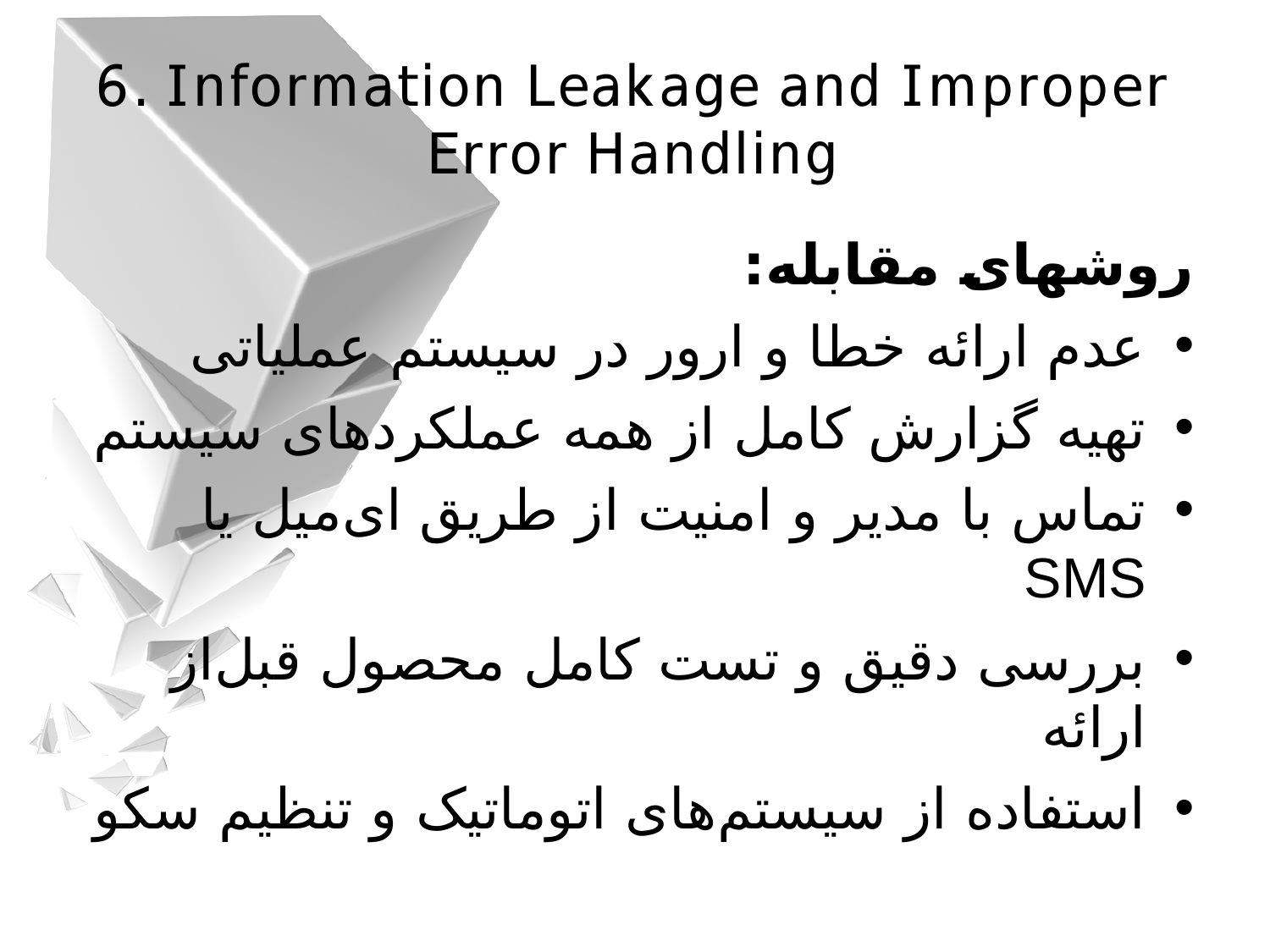

6. Information Leakage and Improper Error Handling
روشهای مقابله:
عدم ارائه خطا و ارور در سیستم عملیاتی
تهیه گزارش کامل از همه عملکردهای سیستم
تماس با مدیر و امنیت از طریق ای‌میل یا SMS
بررسی دقیق و تست کامل محصول قبل‌از ارائه
استفاده از سیستم‌های اتوماتیک و تنظیم سکو